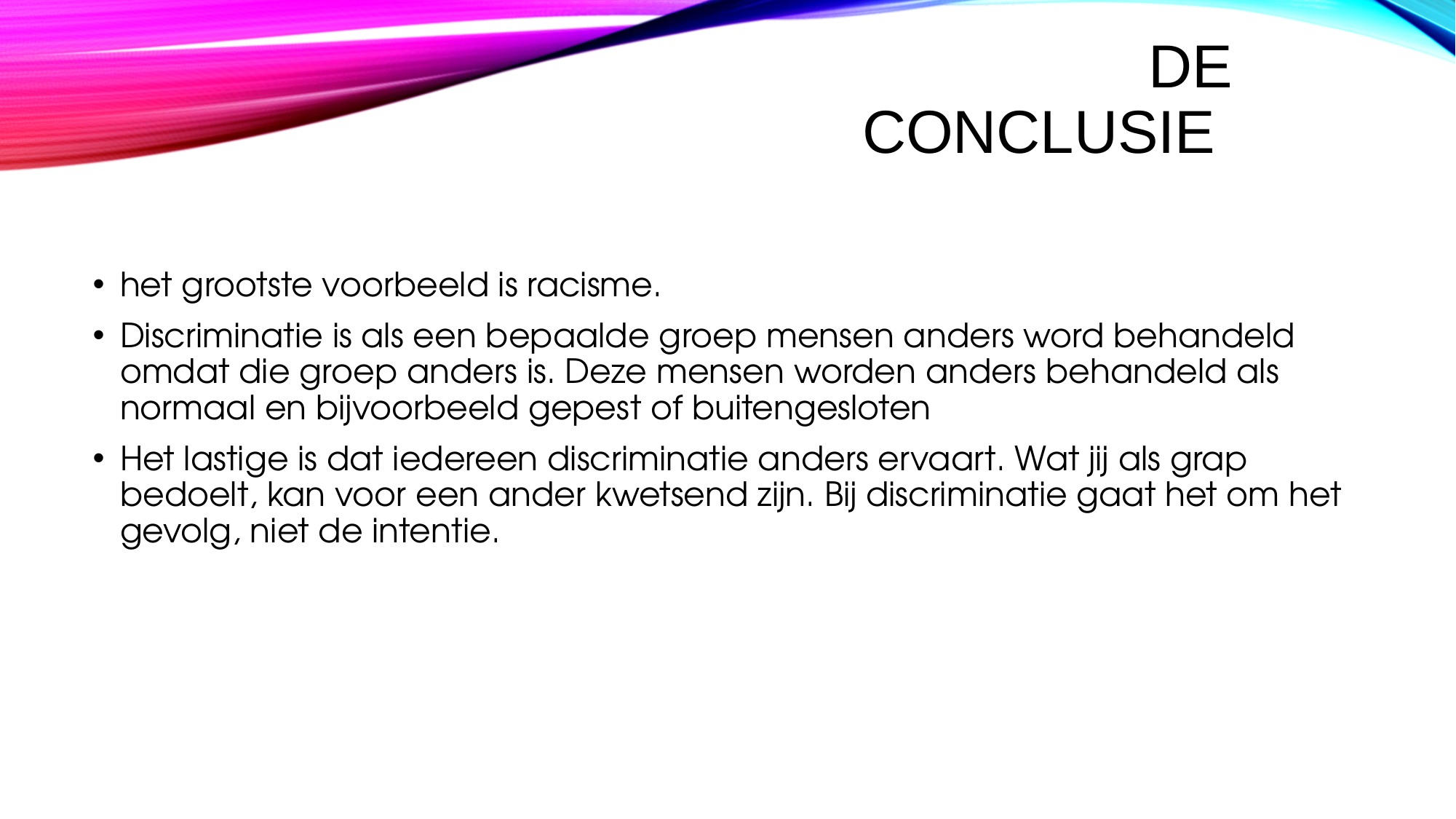

# De CONCLUSIE
het grootste voorbeeld is racisme.
Discriminatie is als een bepaalde groep mensen anders word behandeld omdat die groep anders is. Deze mensen worden anders behandeld als normaal en bijvoorbeeld gepest of buitengesloten
Het lastige is dat iedereen discriminatie anders ervaart. Wat jij als grap bedoelt, kan voor een ander kwetsend zijn. Bij discriminatie gaat het om het gevolg, niet de intentie.